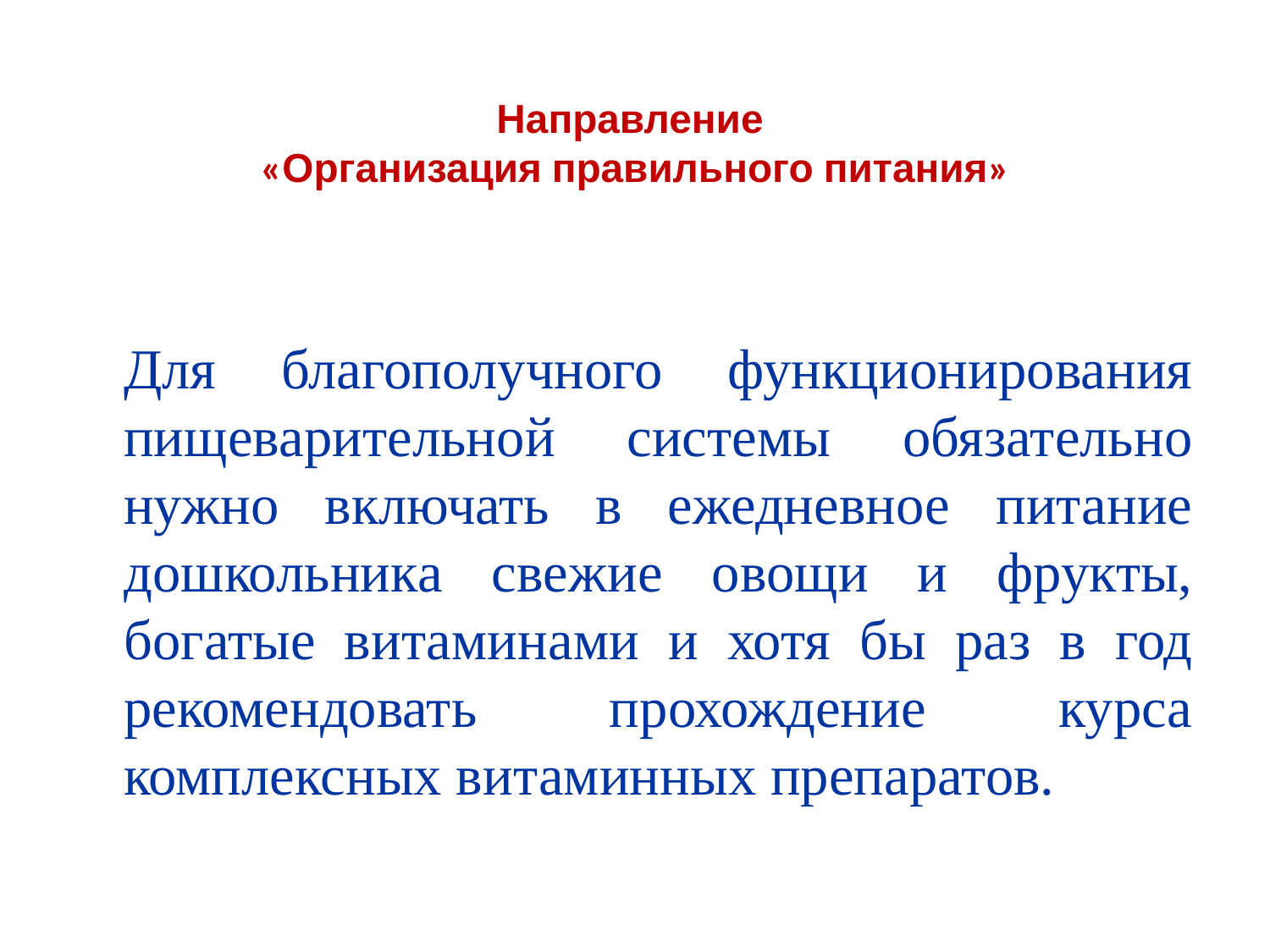

# Направление «Организация правильного питания»
	Для благополучного функционирования пищеварительной системы обязательно нужно включать в ежедневное питание дошкольника свежие овощи и фрукты, богатые витаминами и хотя бы раз в год рекомендовать прохождение курса комплексных витаминных препаратов.